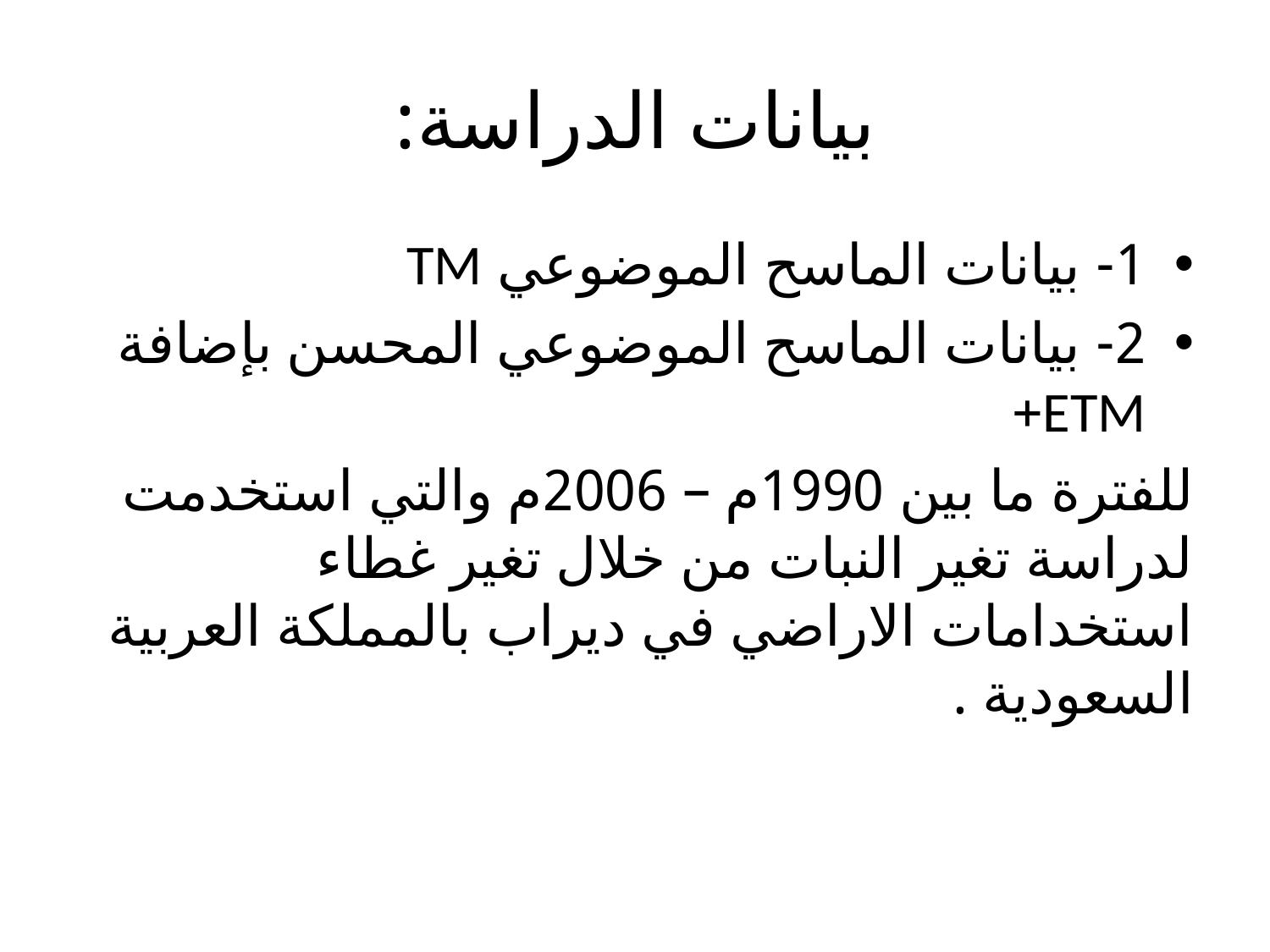

# بيانات الدراسة:
1- بيانات الماسح الموضوعي TM
2- بيانات الماسح الموضوعي المحسن بإضافة ETM+
للفترة ما بين 1990م – 2006م والتي استخدمت لدراسة تغير النبات من خلال تغير غطاء استخدامات الاراضي في ديراب بالمملكة العربية السعودية .